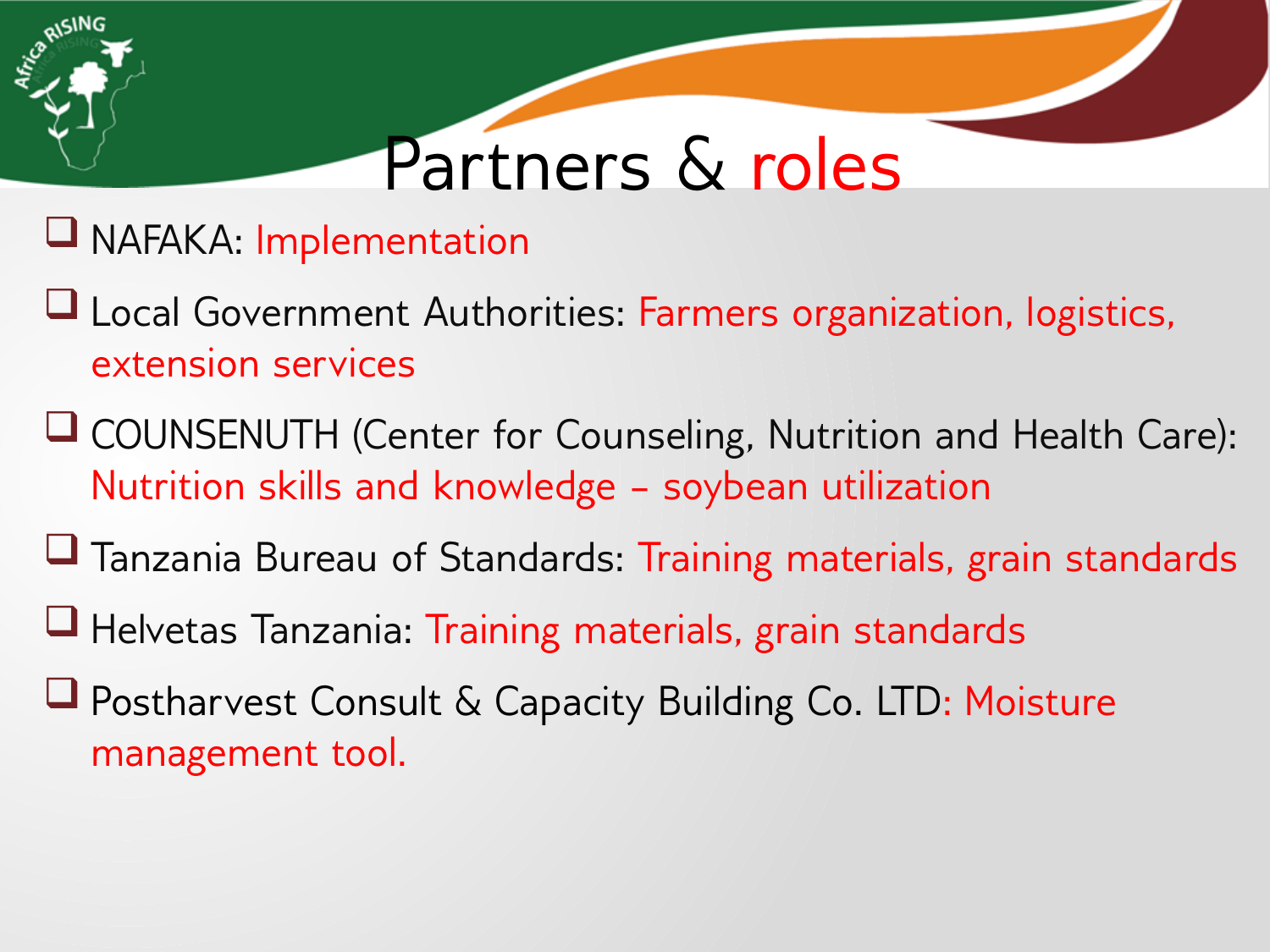

Partners & roles
NAFAKA: Implementation
Local Government Authorities: Farmers organization, logistics, extension services
COUNSENUTH (Center for Counseling, Nutrition and Health Care): Nutrition skills and knowledge – soybean utilization
Tanzania Bureau of Standards: Training materials, grain standards
Helvetas Tanzania: Training materials, grain standards
Postharvest Consult & Capacity Building Co. LTD: Moisture management tool.